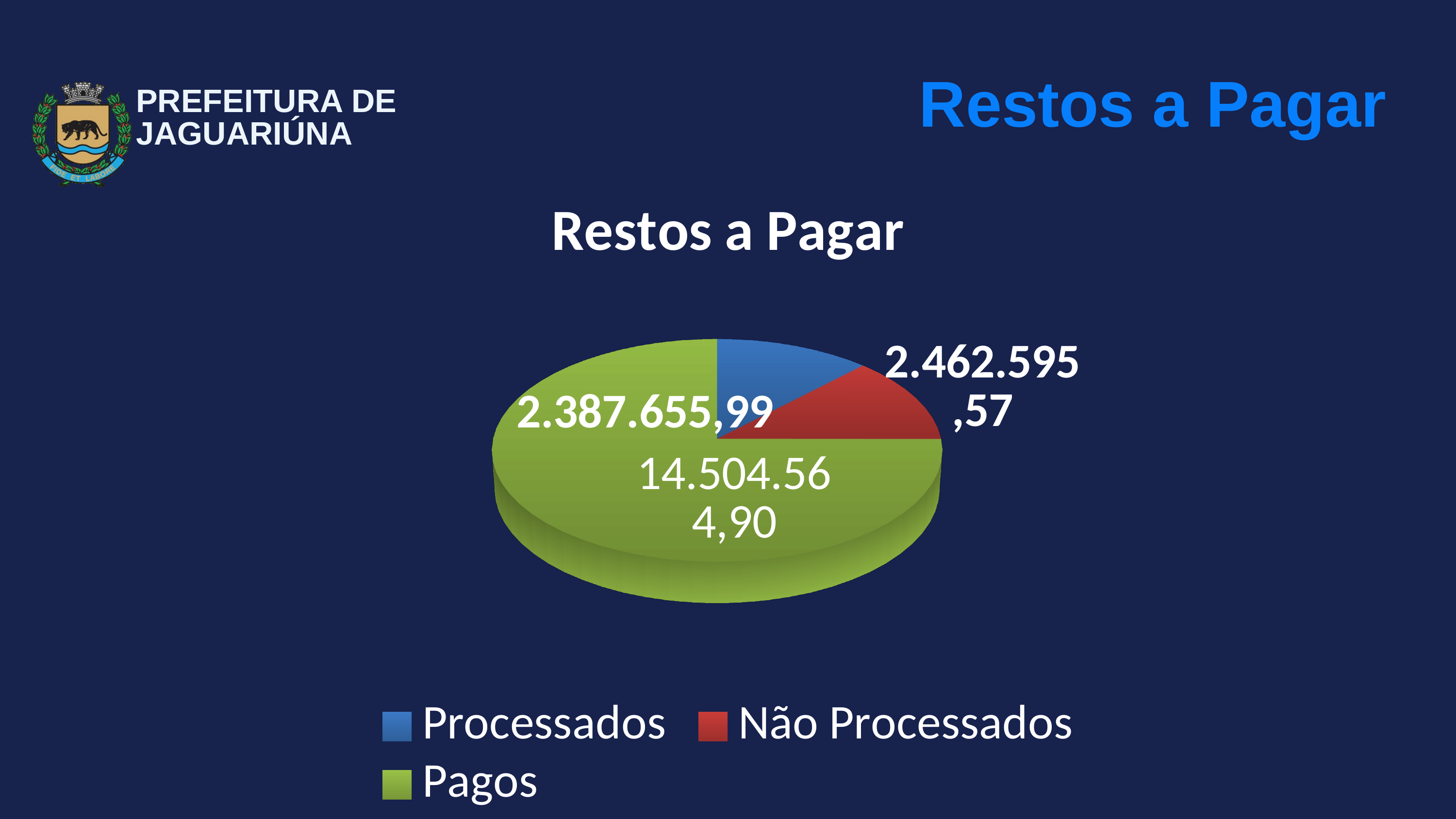

Restos a Pagar

PREFEITURA DE JAGUARIÚNA

[unsupported chart]